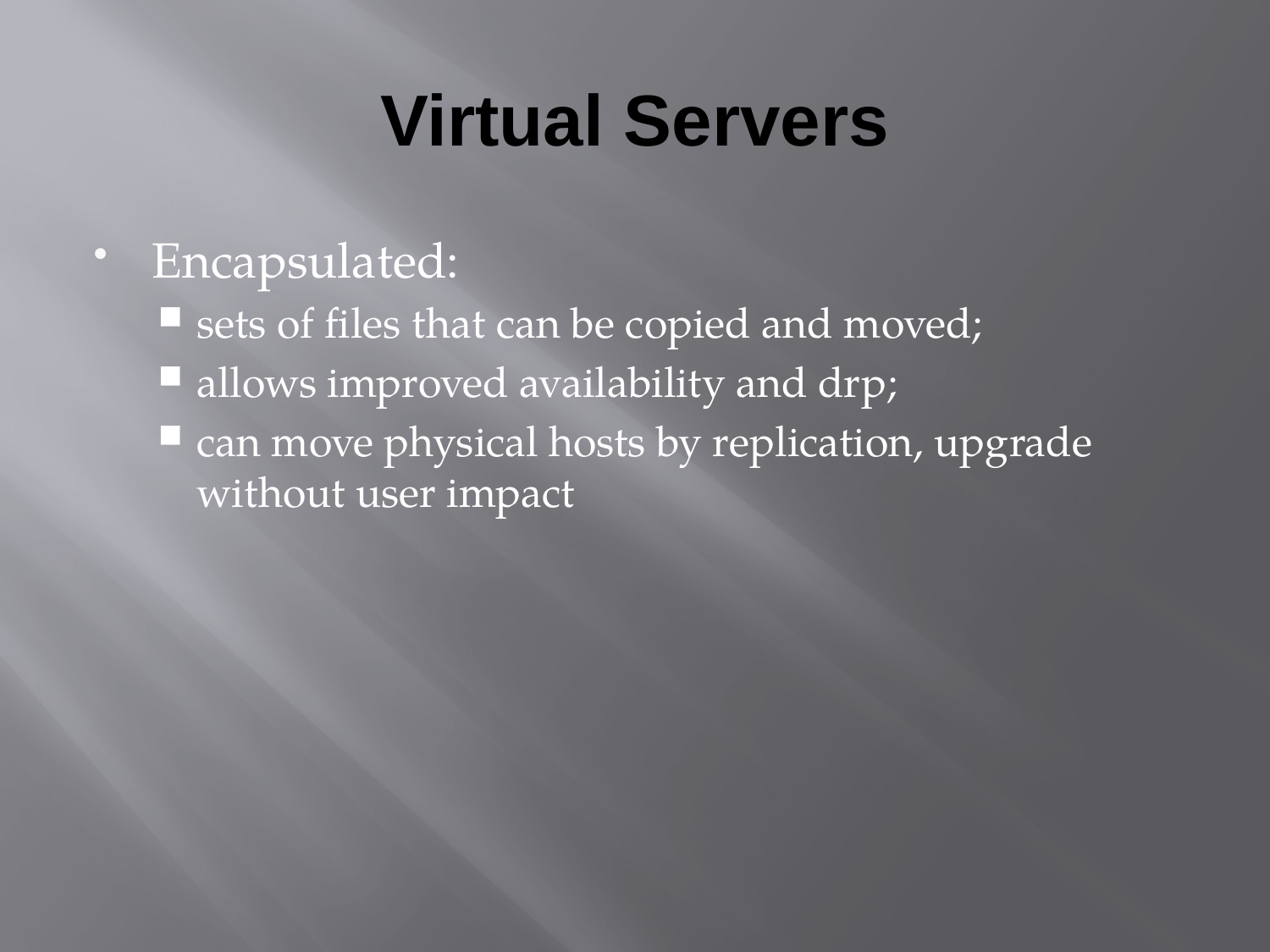

# Virtual Servers
Encapsulated:
sets of files that can be copied and moved;
allows improved availability and drp;
can move physical hosts by replication, upgrade without user impact